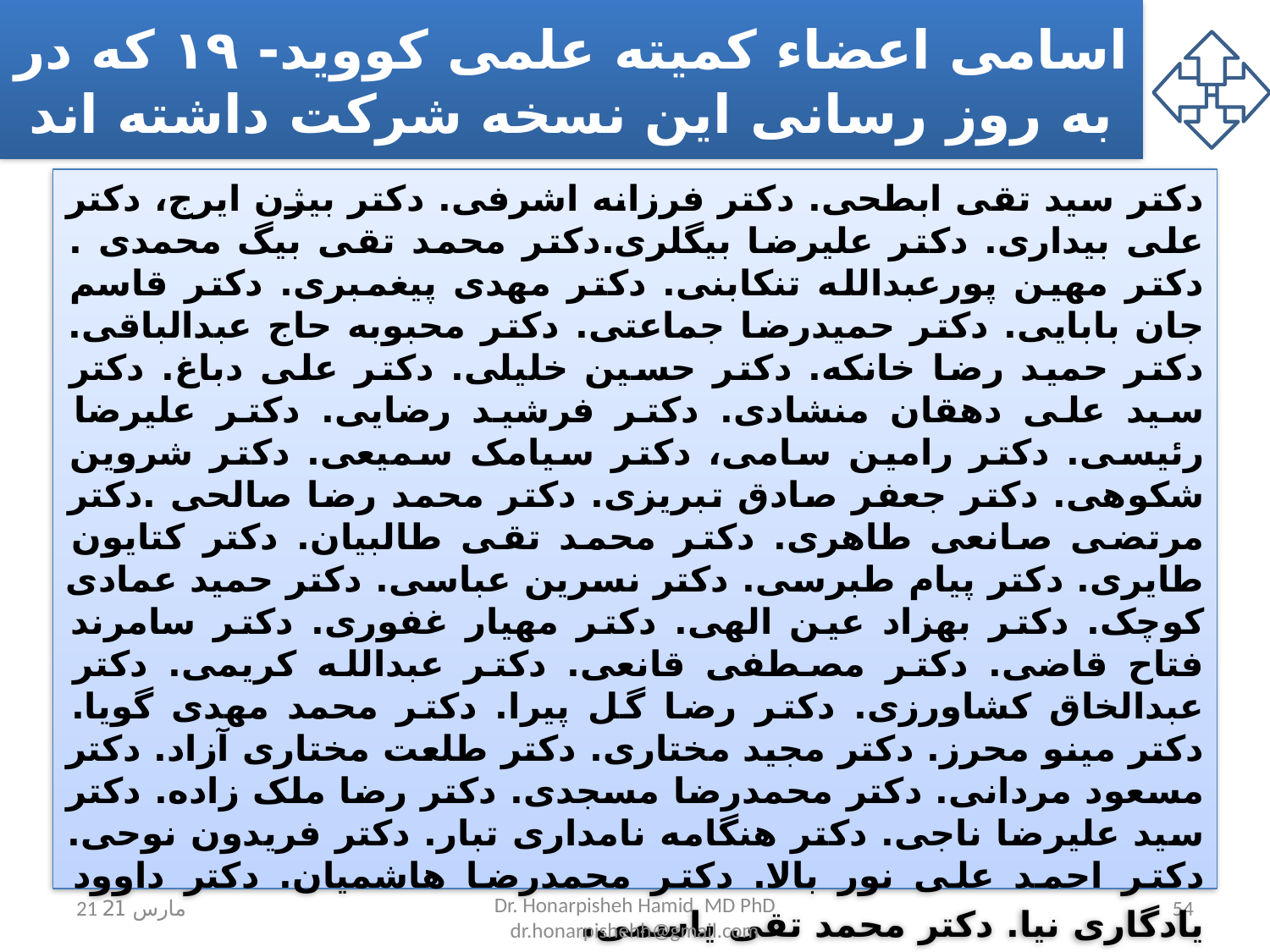

# اسامی اعضاء کمیته علمی کووید- ۱۹ که در به روز رسانی این نسخه شرکت داشته اند

دکتر سید تقی ابطحی. دکتر فرزانه اشرفی. دکتر بیژن ایرج، دکتر علی بیداری. دکتر علیرضا بیگلری.دکتر محمد تقی بیگ محمدی . دکتر مهین پورعبدالله تنکابنی. دکتر مهدی پیغمبری. دکتر قاسم جان بابایی. دکتر حمیدرضا جماعتی. دکتر محبوبه حاج عبدالباقی. دکتر حمید رضا خانکه. دکتر حسین خلیلی. دکتر علی دباغ. دکتر سید علی دهقان منشادی. دکتر فرشید رضایی. دکتر علیرضا رئیسی. دکتر رامین سامی، دکتر سیامک سمیعی. دکتر شروین شکوهی. دکتر جعفر صادق تبریزی. دکتر محمد رضا صالحی .دکتر مرتضی صانعی طاهری. دکتر محمد تقی طالبیان. دکتر کتایون طایری. دکتر پیام طبرسی. دکتر نسرین عباسی. دکتر حمید عمادی کوچک. دکتر بهزاد عین الهی. دکتر مهیار غفوری. دکتر سامرند فتاح قاضی. دکتر مصطفی قانعی. دکتر عبدالله کریمی. دکتر عبدالخاق کشاورزی. دکتر رضا گل پیرا. دکتر محمد مهدی گویا. دکتر مینو محرز. دکتر مجید مختاری. دکتر طلعت مختاری آزاد. دکتر مسعود مردانی. دکتر محمدرضا مسجدی. دکتر رضا ملک زاده. دکتر سید علیرضا ناجی. دکتر هنگامه نامداری تبار. دکتر فریدون نوحی. دکتر احمد علی نور بالا. دکتر محمدرضا هاشمیان. دکتر داوود یادگاری نیا. دکتر محمد تقی یاسمی.
21 مارس 21
Dr. Honarpisheh Hamid  MD PhD dr.honarpishehh@gmail.com
54